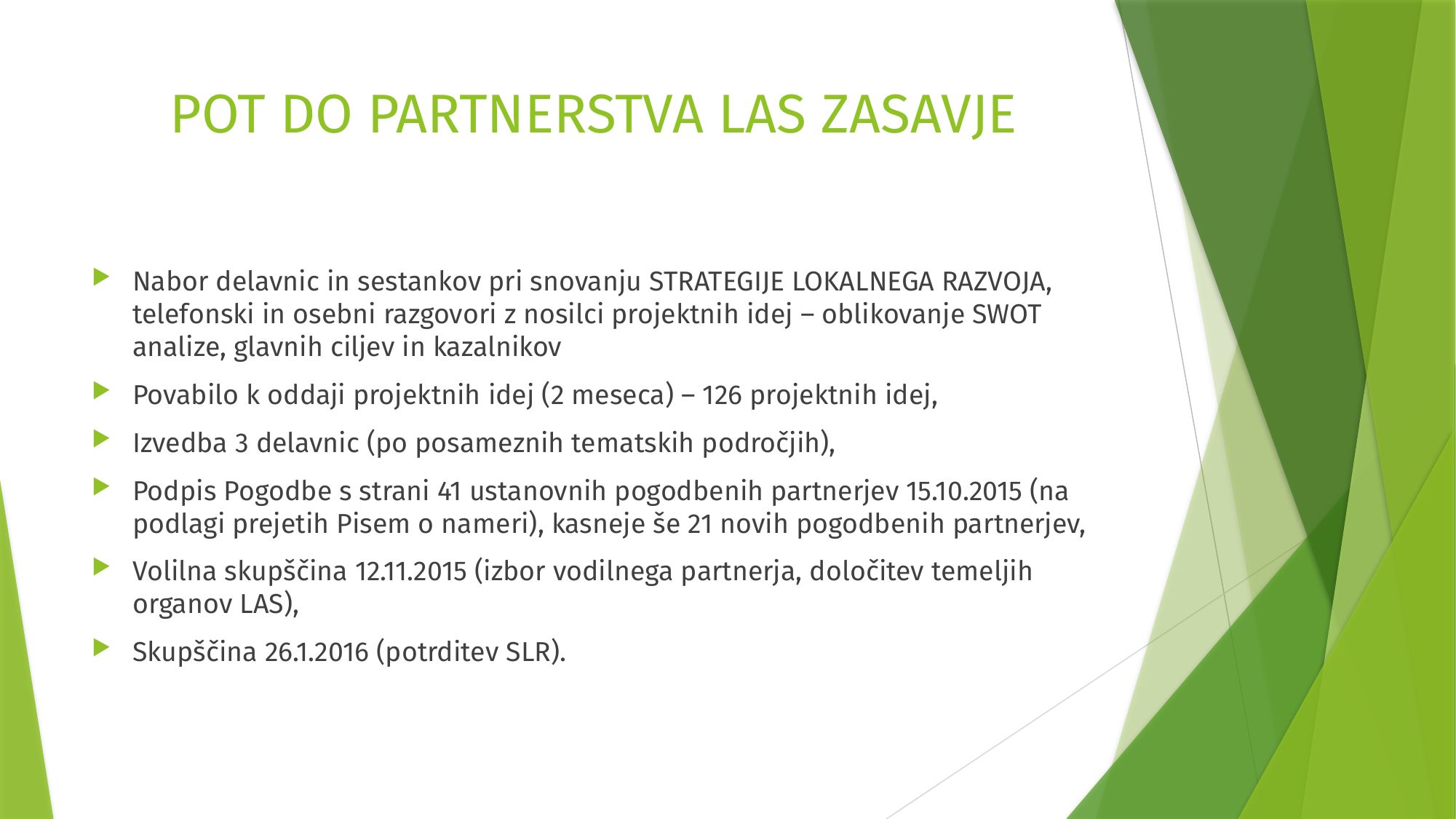

# POT DO PARTNERSTVA LAS ZASAVJE
Nabor delavnic in sestankov pri snovanju STRATEGIJE LOKALNEGA RAZVOJA, telefonski in osebni razgovori z nosilci projektnih idej – oblikovanje SWOT analize, glavnih ciljev in kazalnikov
Povabilo k oddaji projektnih idej (2 meseca) – 126 projektnih idej,
Izvedba 3 delavnic (po posameznih tematskih področjih),
Podpis Pogodbe s strani 41 ustanovnih pogodbenih partnerjev 15.10.2015 (na podlagi prejetih Pisem o nameri), kasneje še 21 novih pogodbenih partnerjev,
Volilna skupščina 12.11.2015 (izbor vodilnega partnerja, določitev temeljih organov LAS),
Skupščina 26.1.2016 (potrditev SLR).